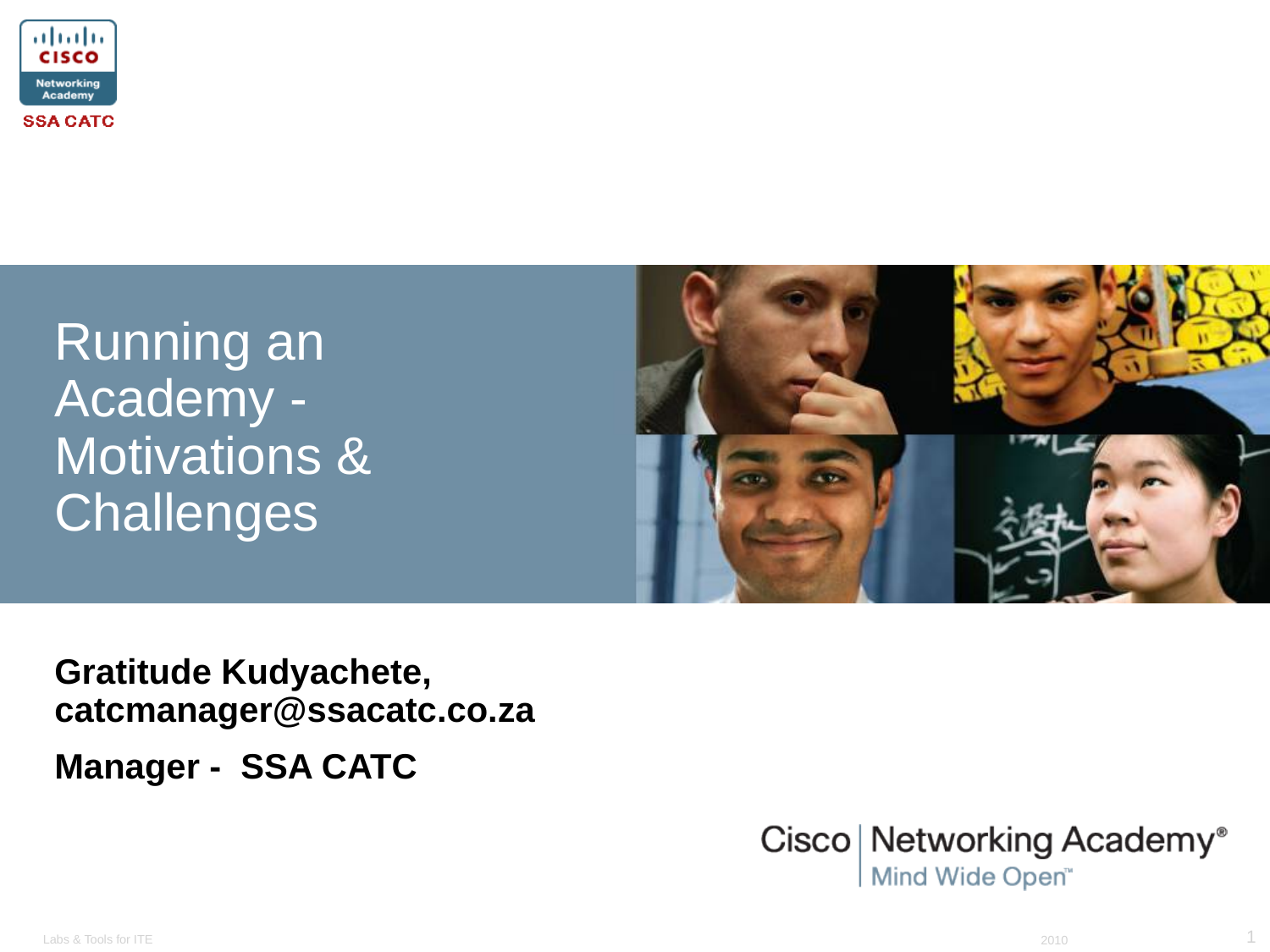

# Running an Academy - Motivations & Challenges
Gratitude Kudyachete, catcmanager@ssacatc.co.za
Manager -  SSA CATC